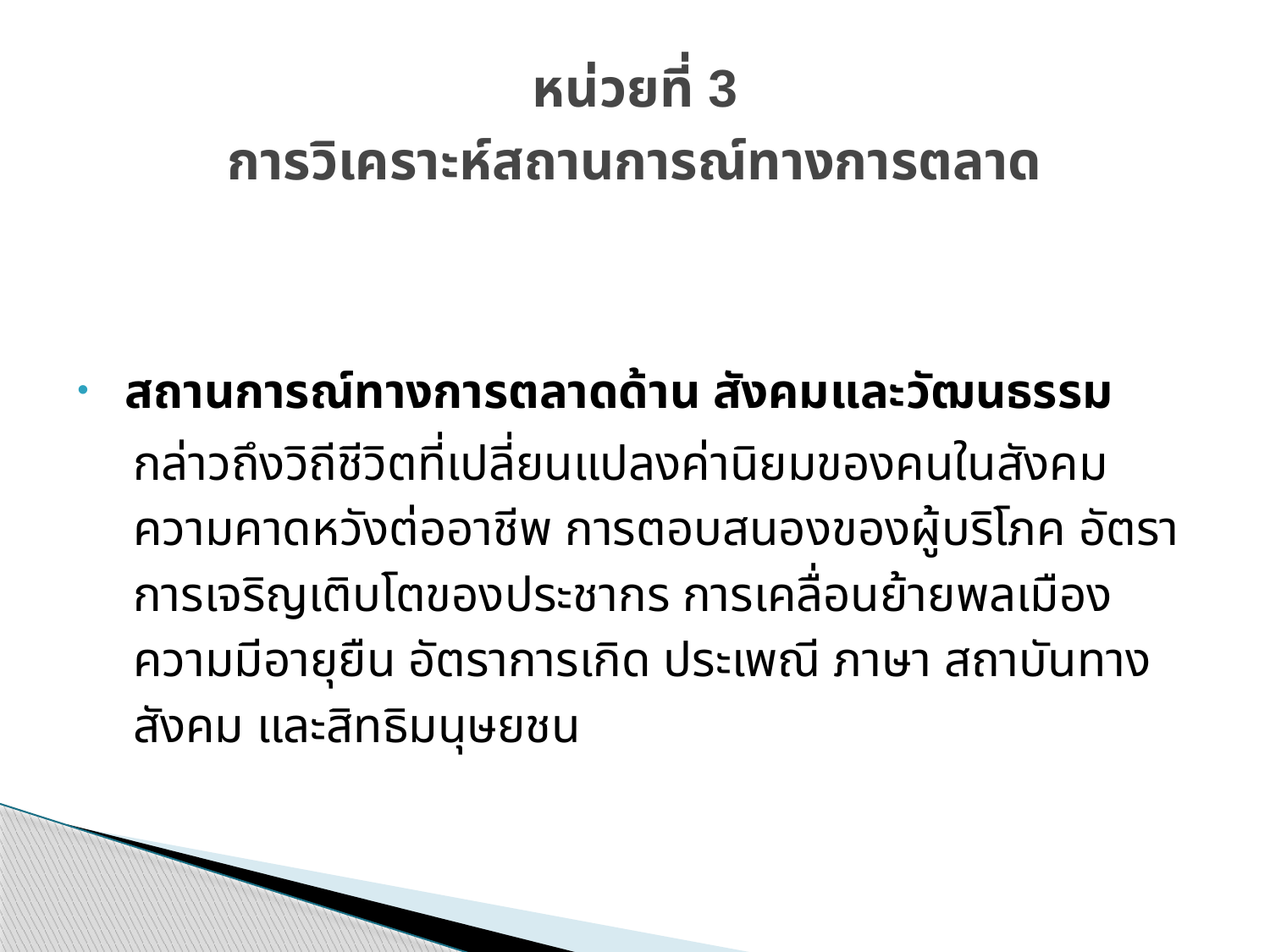

# หน่วยที่ 3 การวิเคราะห์สถานการณ์ทางการตลาด
สถานการณ์ทางการตลาดด้าน สังคมและวัฒนธรรม
กล่าวถึงวิถีชีวิตที่เปลี่ยนแปลงค่านิยมของคนในสังคม ความคาดหวังต่ออาชีพ การตอบสนองของผู้บริโภค อัตราการเจริญเติบโตของประชากร การเคลื่อนย้ายพลเมือง ความมีอายุยืน อัตราการเกิด ประเพณี ภาษา สถาบันทางสังคม และสิทธิมนุษยชน